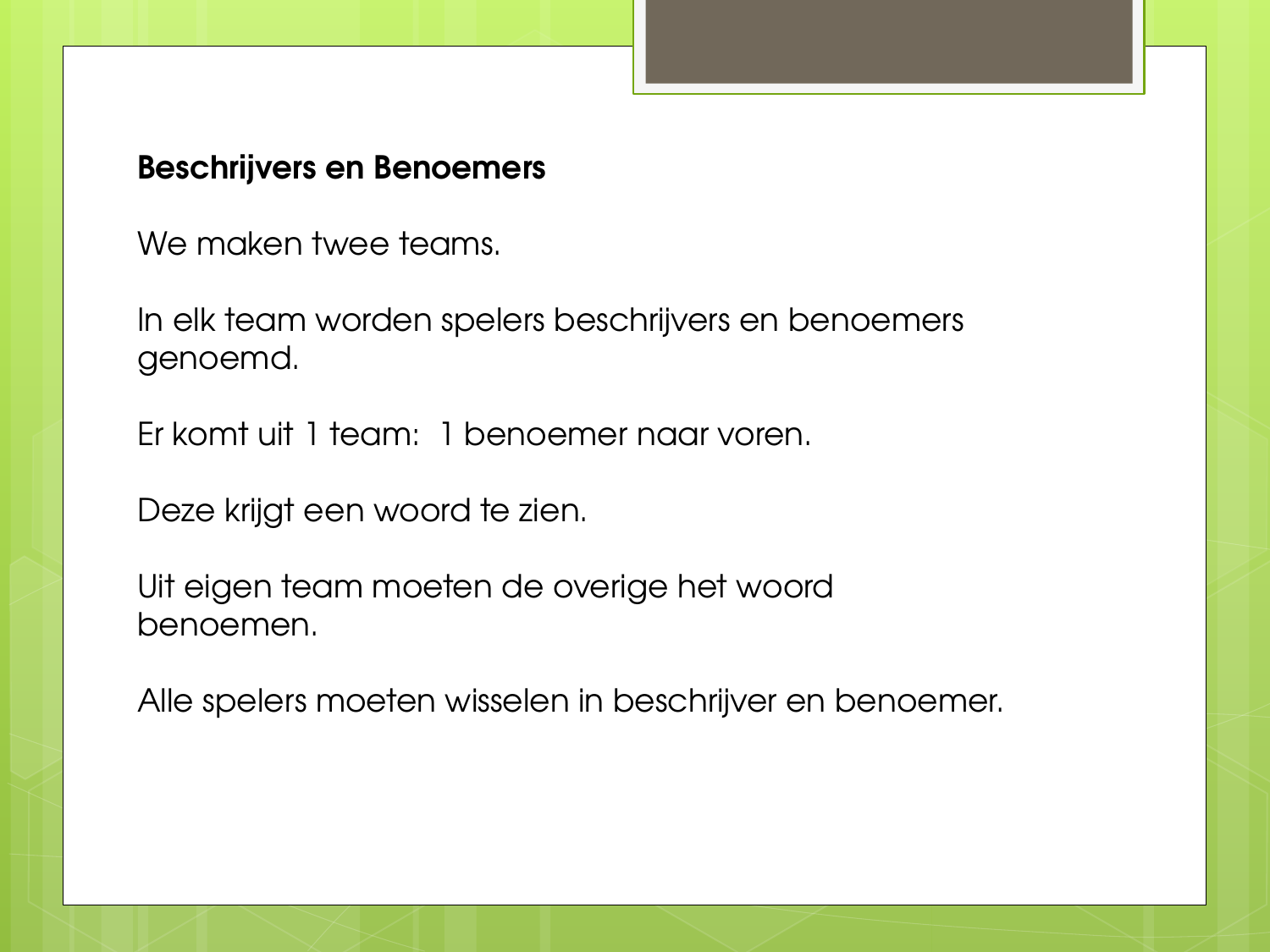

Beschrijvers en Benoemers

We maken twee teams.

In elk team worden spelers beschrijvers en benoemers genoemd.

Er komt uit 1 team:  1 benoemer naar voren.

Deze krijgt een woord te zien.

Uit eigen team moeten de overige het woord benoemen.

Alle spelers moeten wisselen in beschrijver en benoemer.